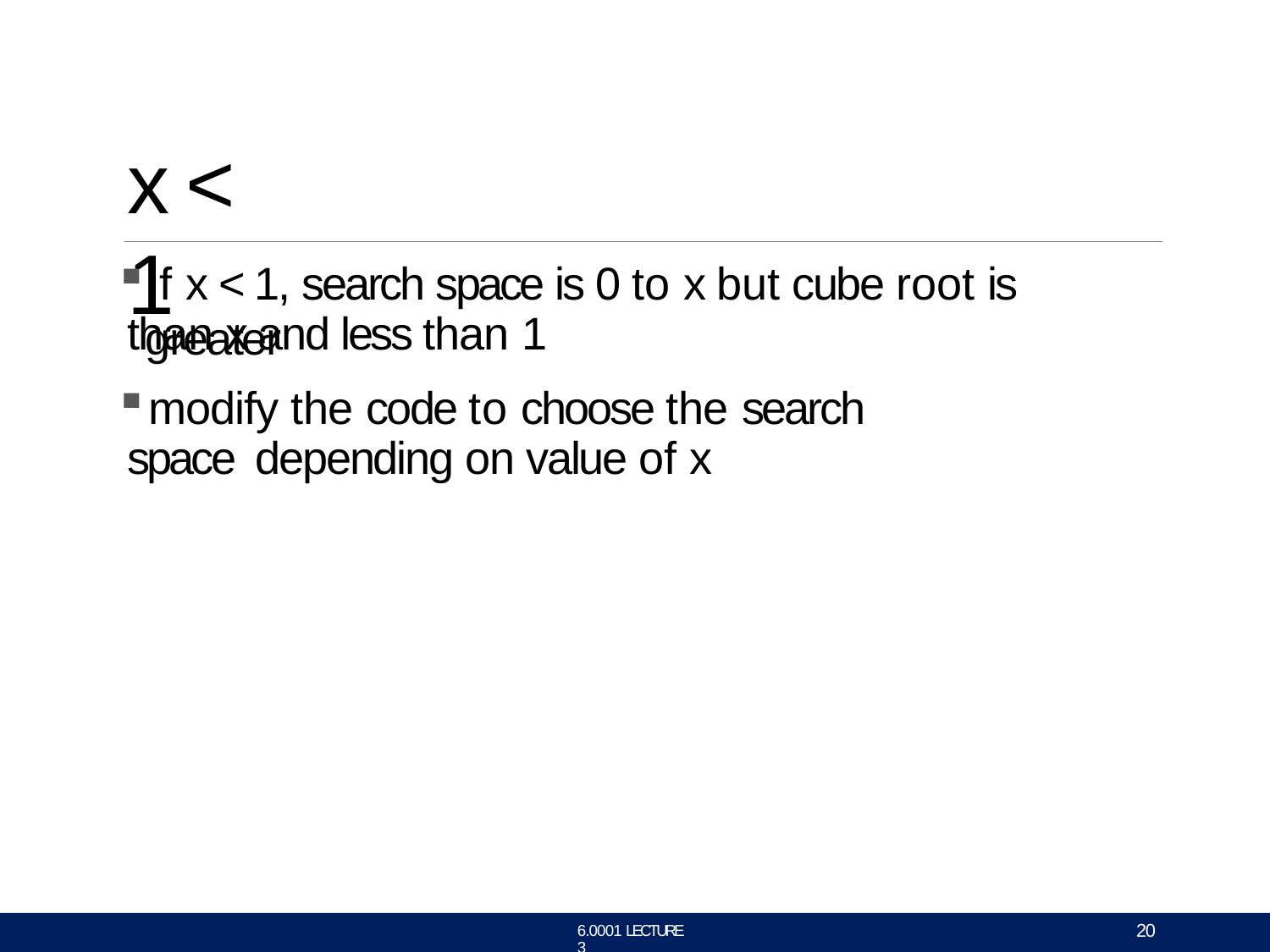

x < 1

# if x < 1, search space is 0 to x but cube root is greater
than x and less than 1
modify the code to choose the search space  depending on value of x
20
6.0001 LECTURE 3